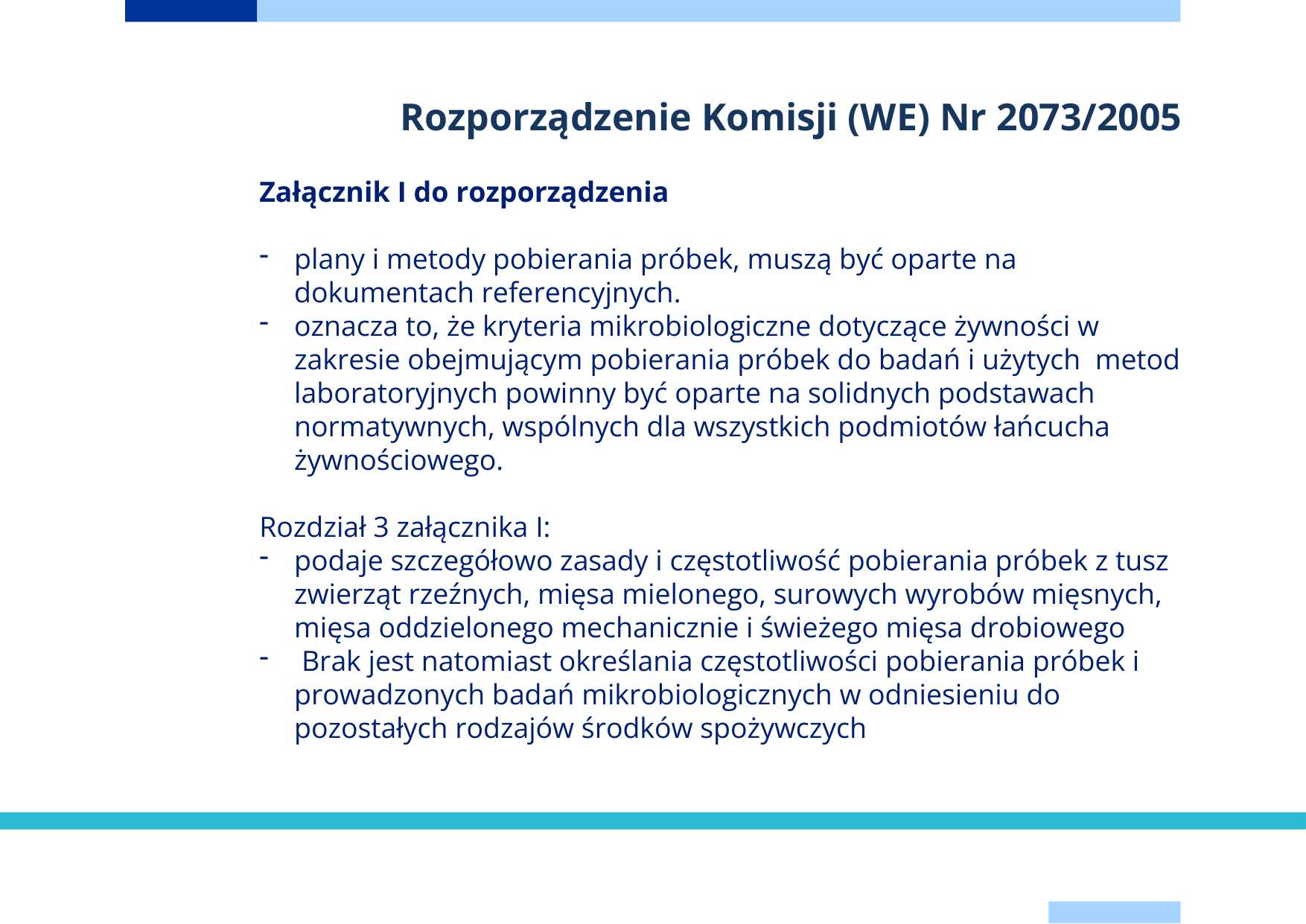

Rozporządzenie Komisji (WE) Nr 2073/2005

Załącznik I do rozporządzenia

plany i metody pobierania próbek, muszą być oparte na dokumentach referencyjnych.
oznacza to, że kryteria mikrobiologiczne dotyczące żywności w zakresie obejmującym pobierania próbek do badań i użytych  metod laboratoryjnych powinny być oparte na solidnych podstawach normatywnych, wspólnych dla wszystkich podmiotów łańcucha żywnościowego.

Rozdział 3 załącznika I:
podaje szczegółowo zasady i częstotliwość pobierania próbek z tusz zwierząt rzeźnych, mięsa mielonego, surowych wyrobów mięsnych, mięsa oddzielonego mechanicznie i świeżego mięsa drobiowego
 Brak jest natomiast określania częstotliwości pobierania próbek i prowadzonych badań mikrobiologicznych w odniesieniu do pozostałych rodzajów środków spożywczych